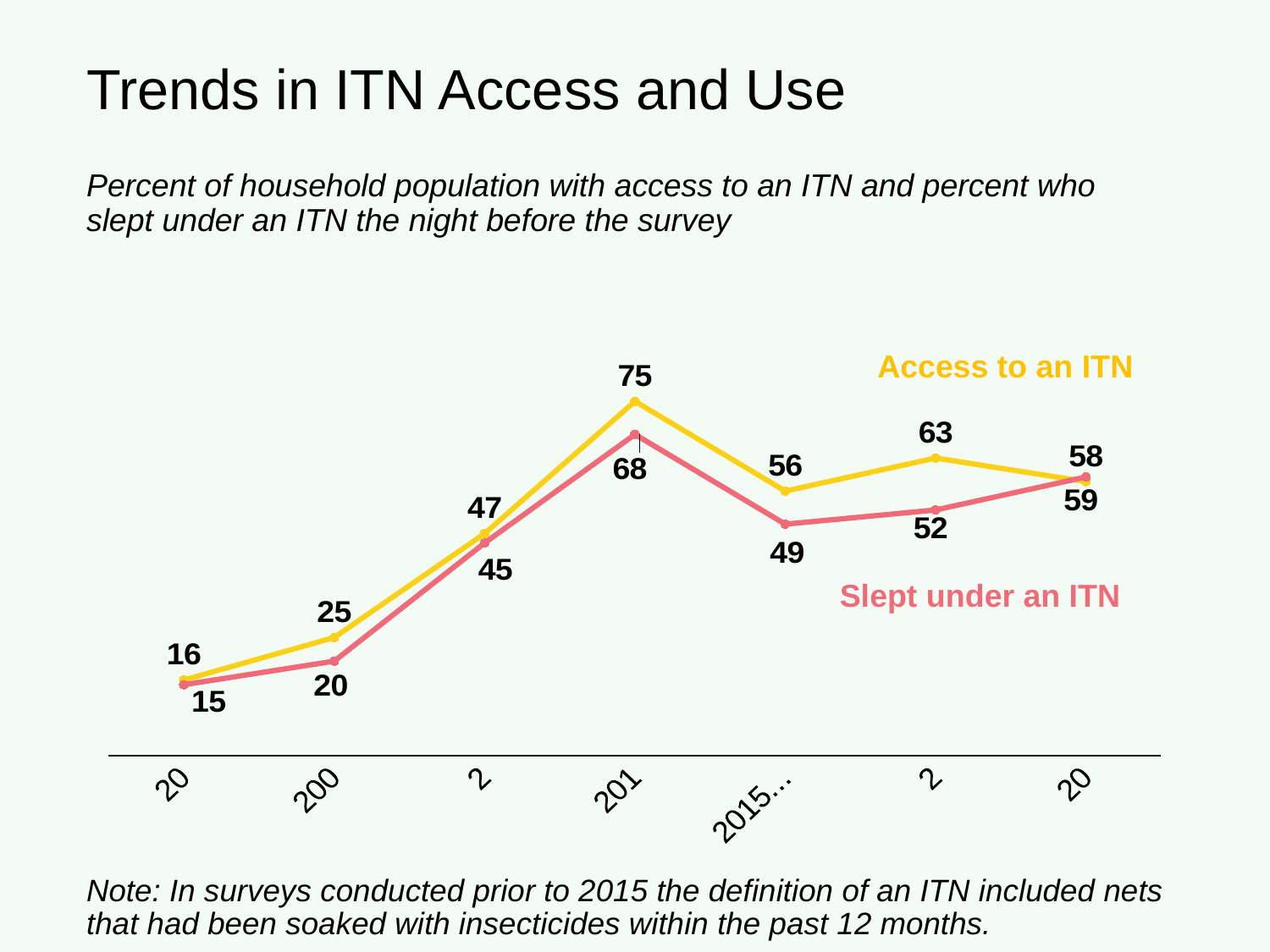

Trends in ITN Access and Use
Percent of household population with access to an ITN and percent who slept under an ITN the night before the survey

### Chart

| Category | Access to an ITM | Slept under an ITN |
|---|---|---|
| 2004-05 TDHS | 16.0 | 15.0 |
| 2007-08 THMIS | 25.0 | 20.0 |
| 2010 TDHS | 47.0 | 45.0 |
| 2011-12 THMIS | 75.0 | 68.0 |
| 2015-16 TDHS-MIS | 56.0 | 49.0 |
| 2017 TMIS | 63.0 | 52.0 |
| 2022
TDHS-MIS | 58.0 | 59.0 |
Access to an ITN
Slept under an ITN
Note: In surveys conducted prior to 2015 the definition of an ITN included nets that had been soaked with insecticides within the past 12 months.